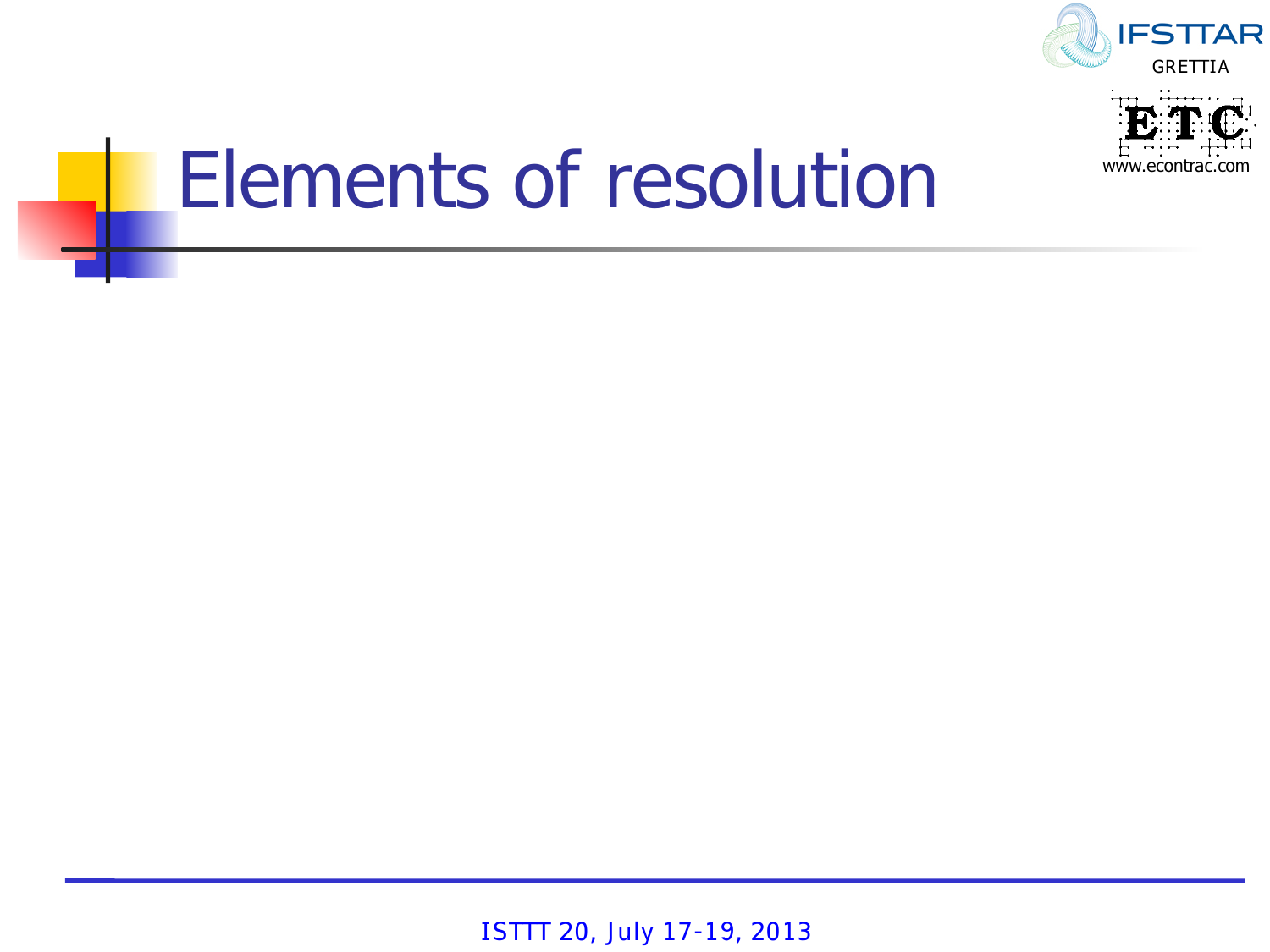

# Elements of resolution

ISTTT 20, July 17-19, 2013